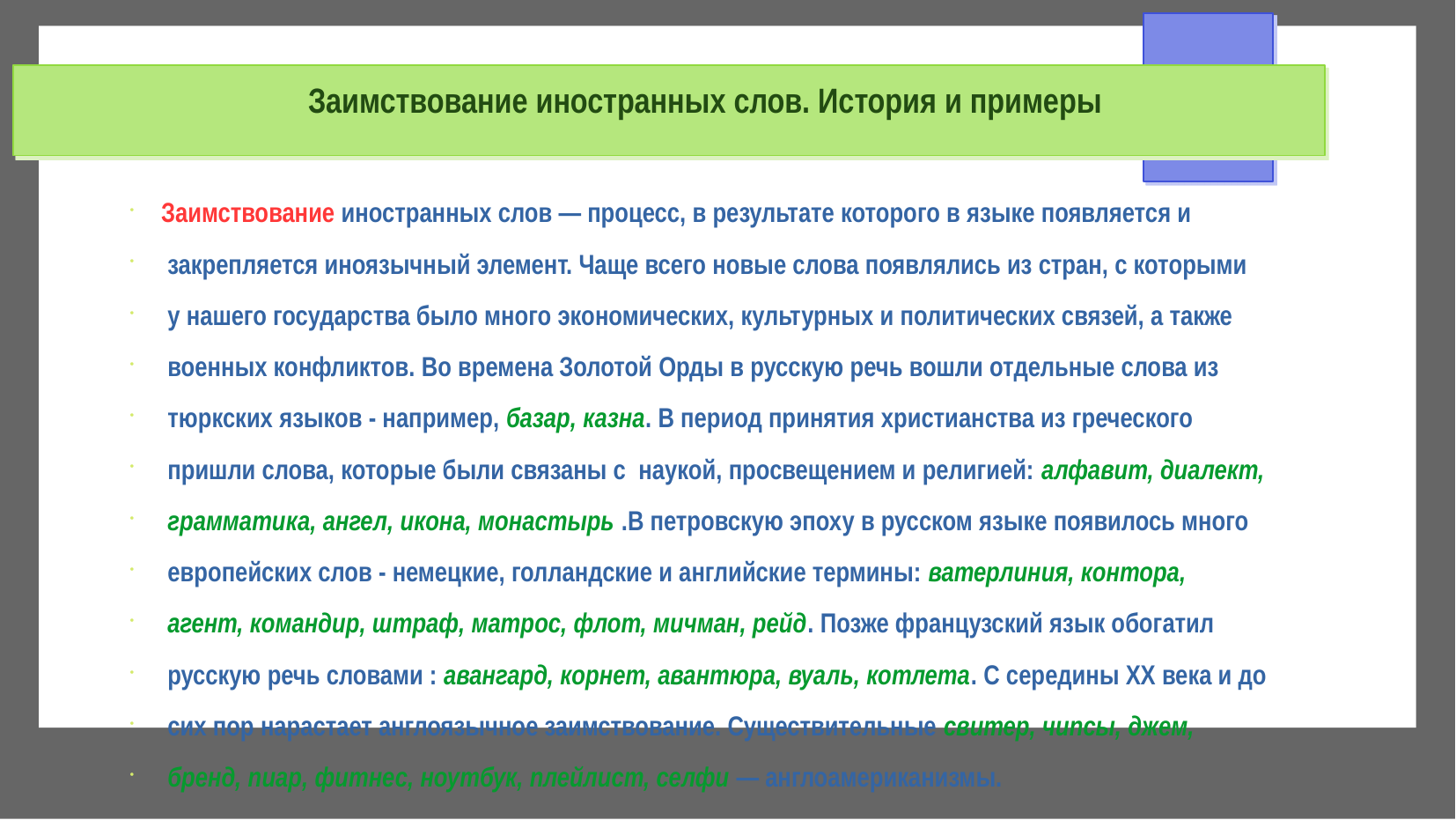

# Заимствование иностранных слов. История и примеры
Заимствование иностранных слов — процесс, в результате которого в языке появляется и
 закрепляется иноязычный элемент. Чаще всего новые слова появлялись из стран, с которыми
 у нашего государства было много экономических, культурных и политических связей, а также
 военных конфликтов. Во времена Золотой Орды в русскую речь вошли отдельные слова из
 тюркских языков - например, базар, казна. В период принятия христианства из греческого
 пришли слова, которые были связаны с  наукой, просвещением и религией: алфавит, диалект,
 грамматика, ангел, икона, монастырь .В петровскую эпоху в русском языке появилось много
 европейских слов - немецкие, голландские и английские термины: ватерлиния, контора,
 агент, командир, штраф, матрос, флот, мичман, рейд. Позже французский язык обогатил
 русскую речь словами : авангард, корнет, авантюра, вуаль, котлета. С середины XX века и до
 сих пор нарастает англоязычное заимствование. Существительные свитер, чипсы, джем,
 бренд, пиар, фитнес, ноутбук, плейлист, селфи ― англоамериканизмы.